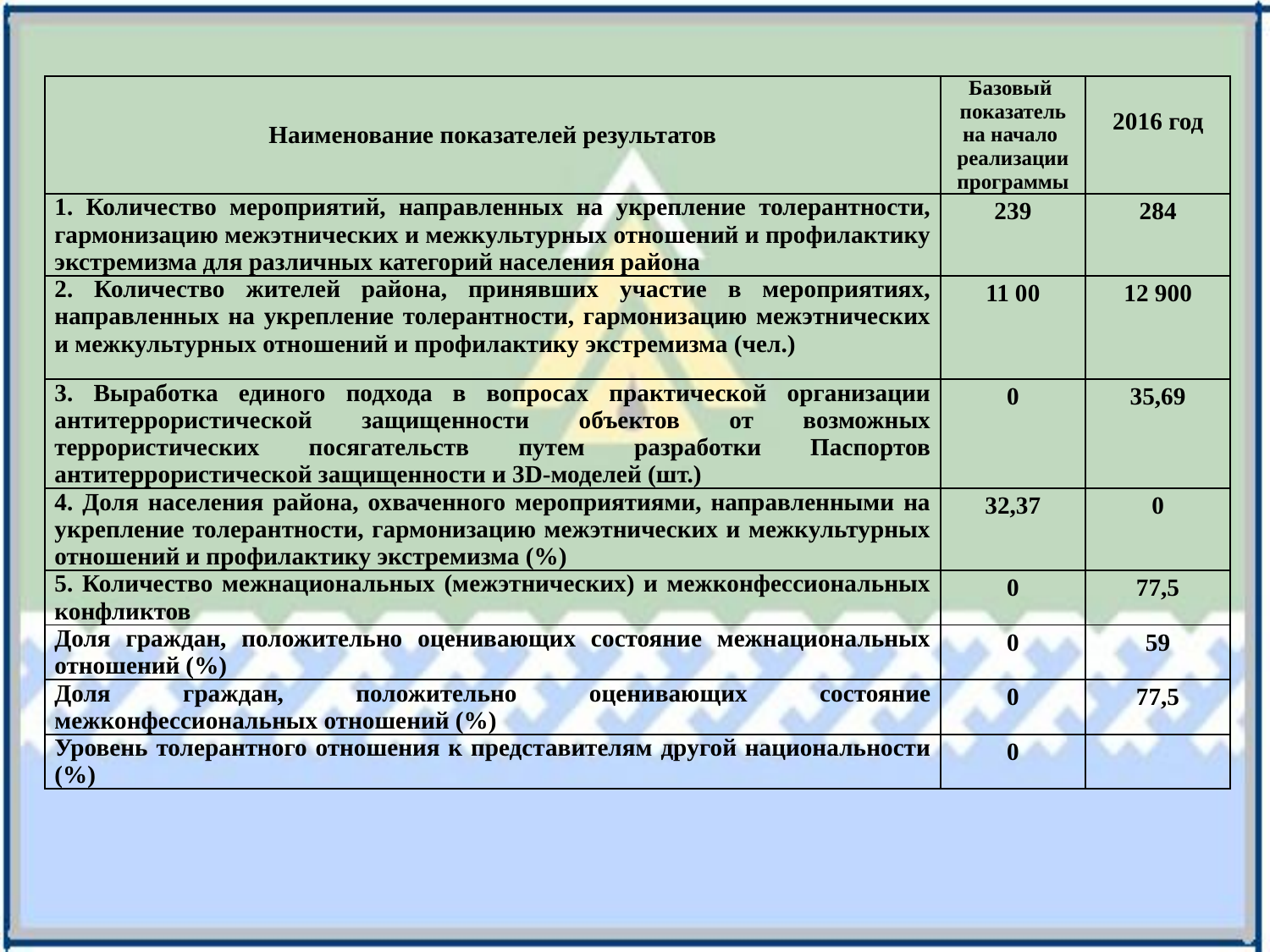

| Наименование показателей результатов | Базовый показатель на начало реализации программы | 2016 год |
| --- | --- | --- |
| 1. Количество мероприятий, направленных на укрепление толерантности, гармонизацию межэтнических и межкультурных отношений и профилактику экстремизма для различных категорий населения района | 239 | 284 |
| 2. Количество жителей района, принявших участие в мероприятиях, направленных на укрепление толерантности, гармонизацию межэтнических и межкультурных отношений и профилактику экстремизма (чел.) | 11 00 | 12 900 |
| 3. Выработка единого подхода в вопросах практической организации антитеррористической защищенности объектов от возможных террористических посягательств путем разработки Паспортов антитеррористической защищенности и 3D-моделей (шт.) | 0 | 35,69 |
| 4. Доля населения района, охваченного мероприятиями, направленными на укрепление толерантности, гармонизацию межэтнических и межкультурных отношений и профилактику экстремизма (%) | 32,37 | 0 |
| 5. Количество межнациональных (межэтнических) и межконфессиональных конфликтов | 0 | 77,5 |
| Доля граждан, положительно оценивающих состояние межнациональных отношений (%) | 0 | 59 |
| Доля граждан, положительно оценивающих состояние межконфессиональных отношений (%) | 0 | 77,5 |
| Уровень толерантного отношения к представителям другой национальности (%) | 0 |  |